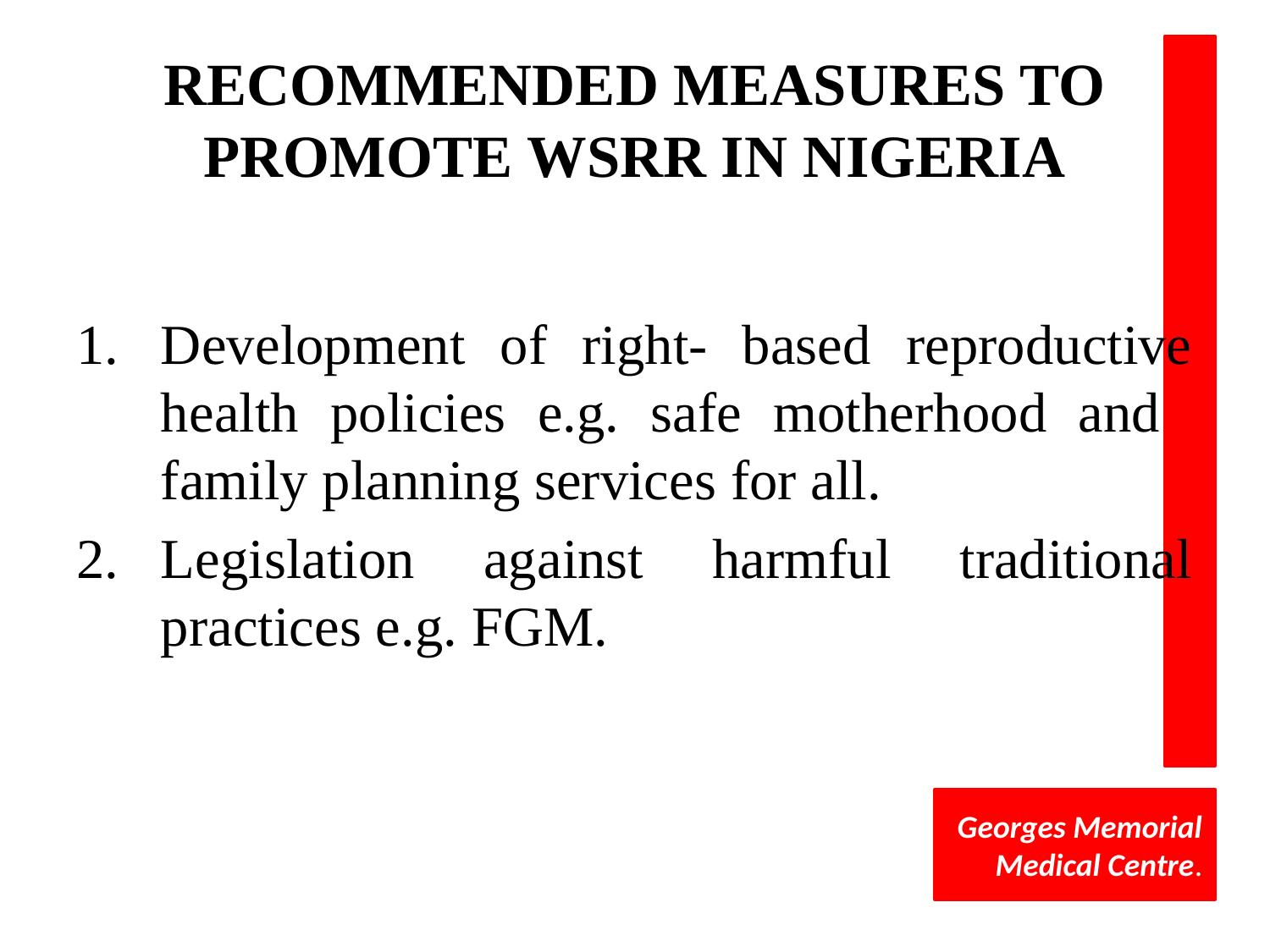

# RECOMMENDED MEASURES TO PROMOTE WSRR IN NIGERIA

Development of right- based reproductive health policies e.g. safe motherhood and  family planning services for all.
Legislation against harmful traditional practices e.g. FGM.